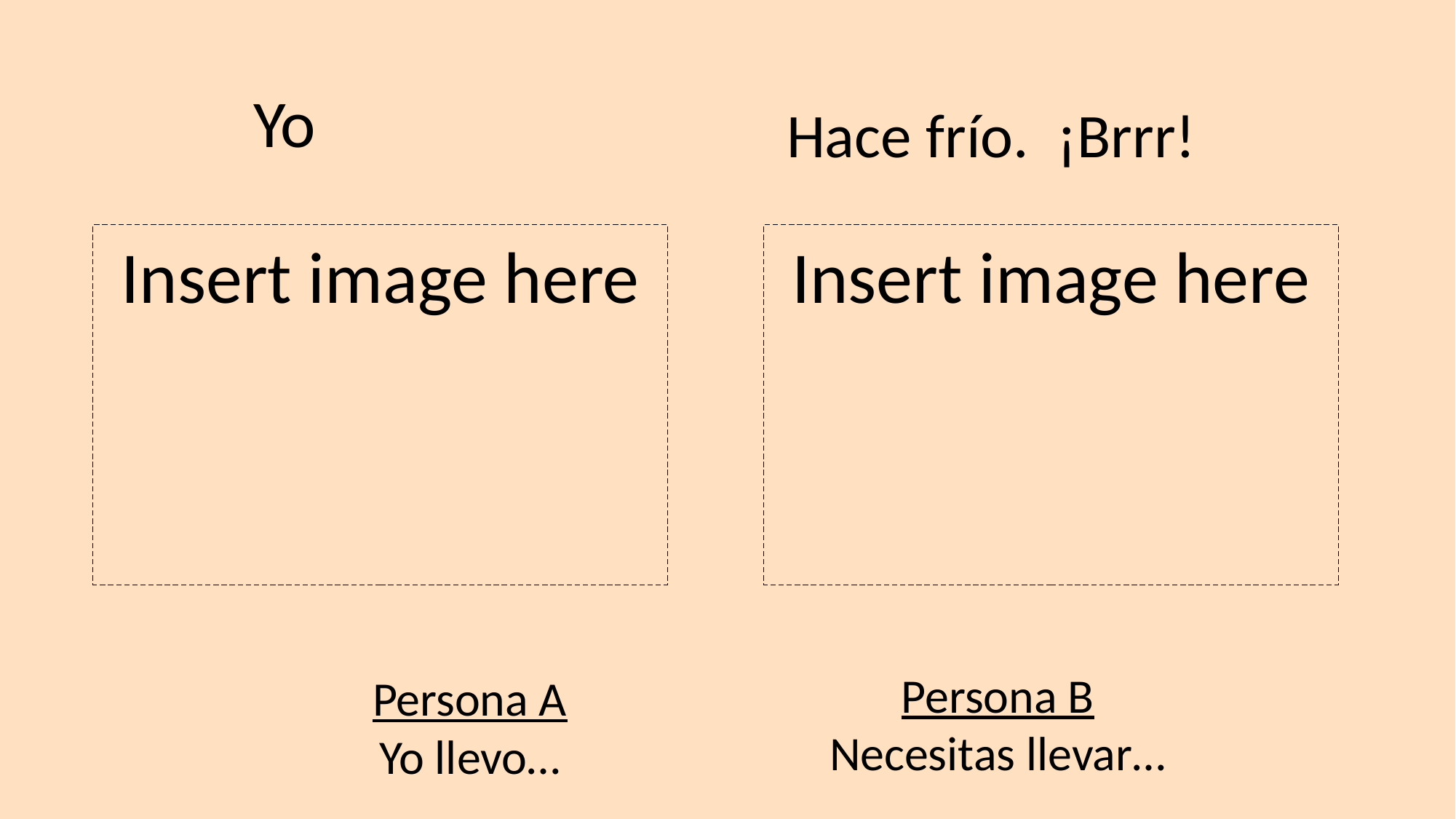

# Yo
Hace frío.  ¡Brrr!
Insert image here

Insert image here

Persona B
Necesitas llevar…

Persona A
Yo llevo…